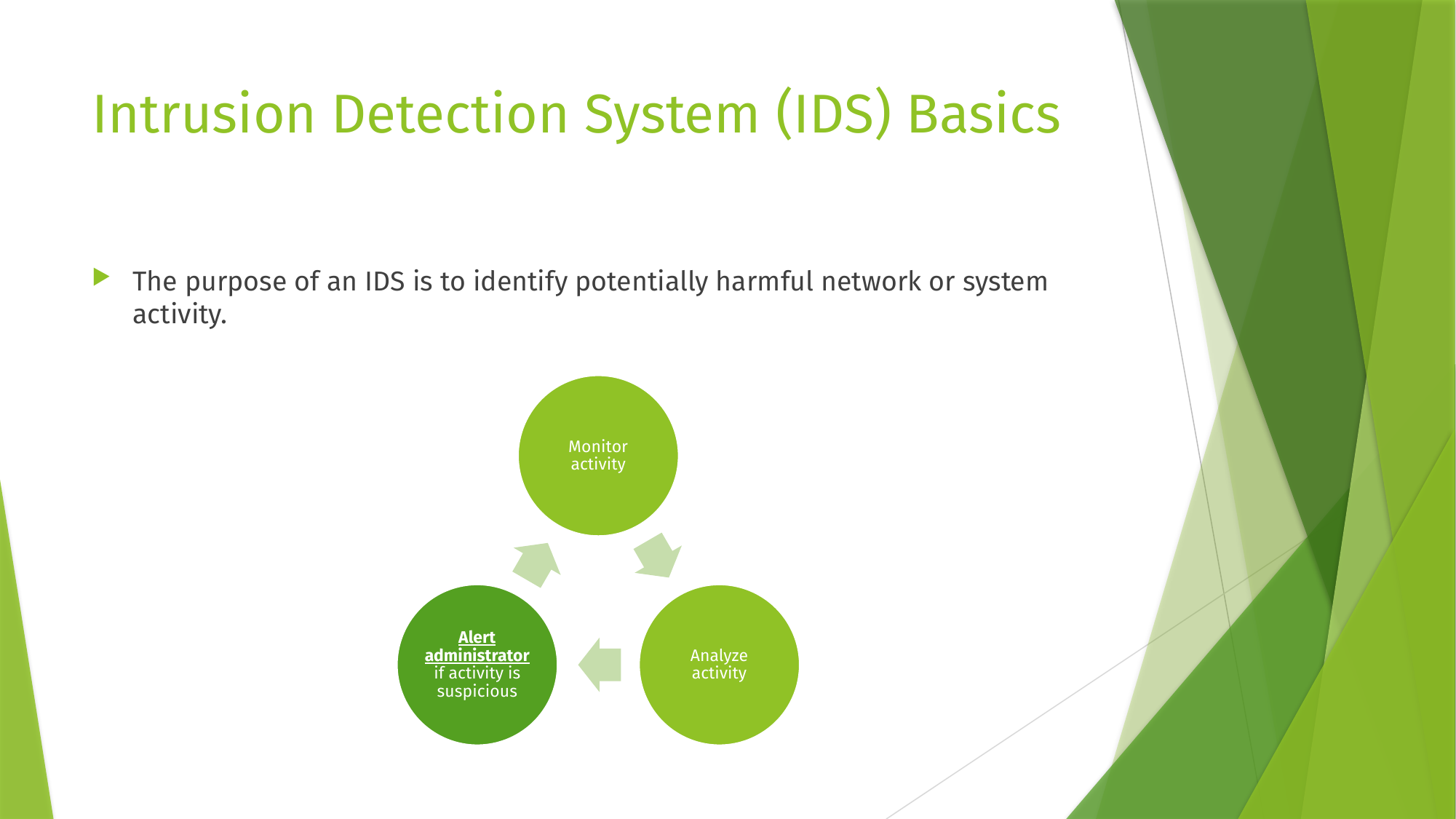

# Intrusion Detection System (IDS) Basics
The purpose of an IDS is to identify potentially harmful network or system activity.
Monitor activity

Analyze activity

Alert administrator if activity is suspicious